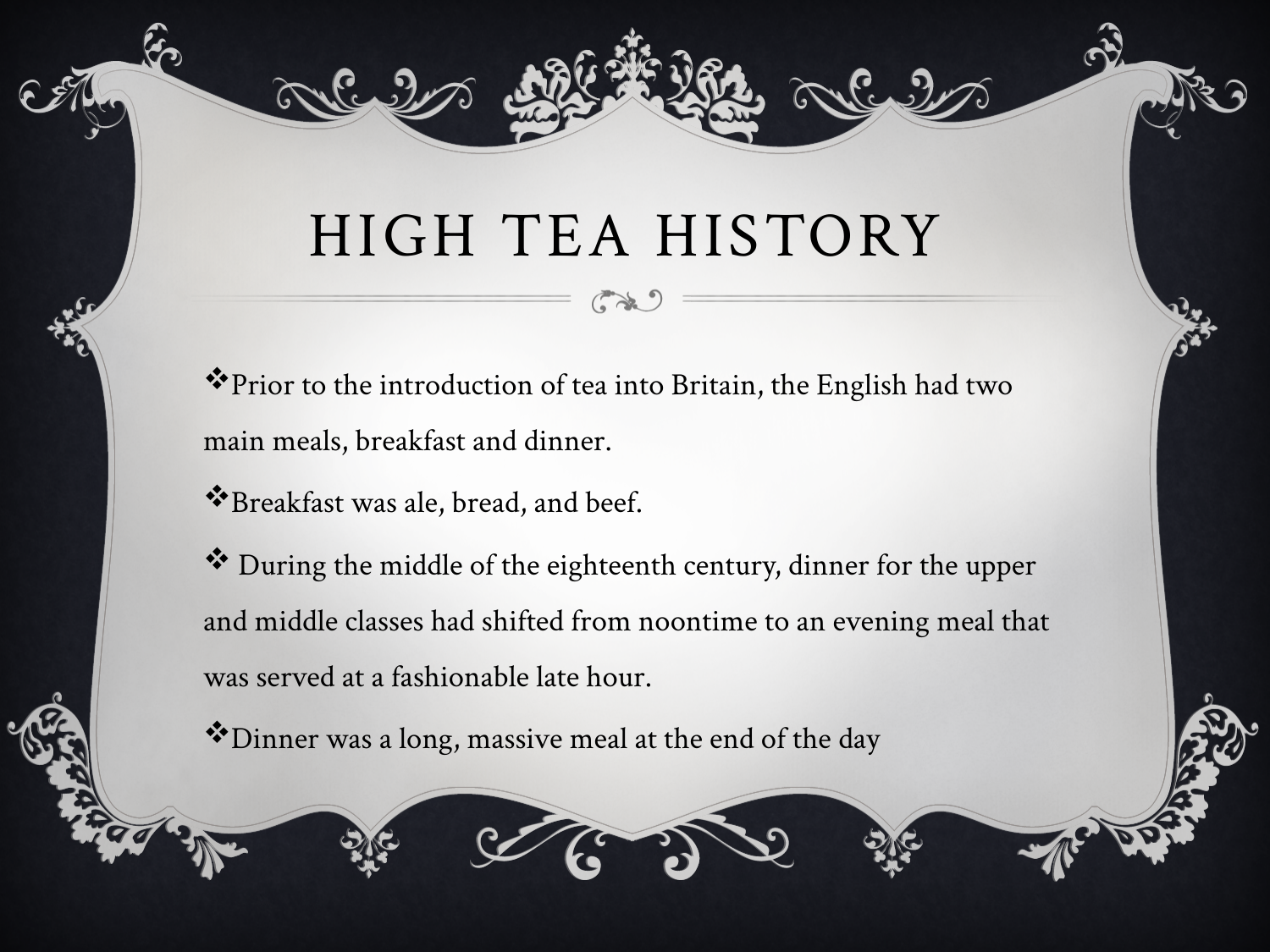

# High tea history
Prior to the introduction of tea into Britain, the English had two main meals, breakfast and dinner.
Breakfast was ale, bread, and beef.
 During the middle of the eighteenth century, dinner for the upper and middle classes had shifted from noontime to an evening meal that was served at a fashionable late hour.
Dinner was a long, massive meal at the end of the day